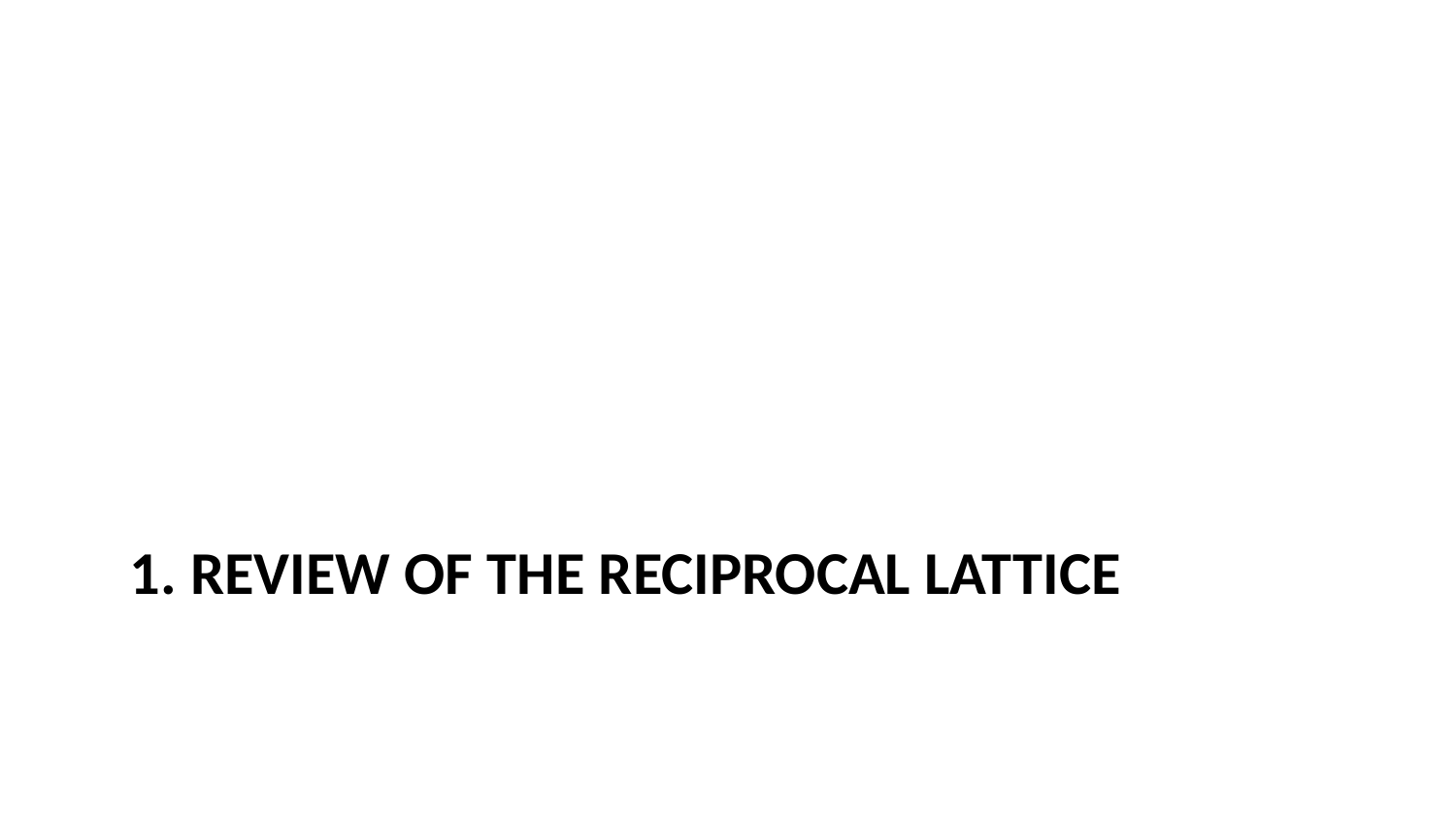

# 1. Review of the Reciprocal Lattice